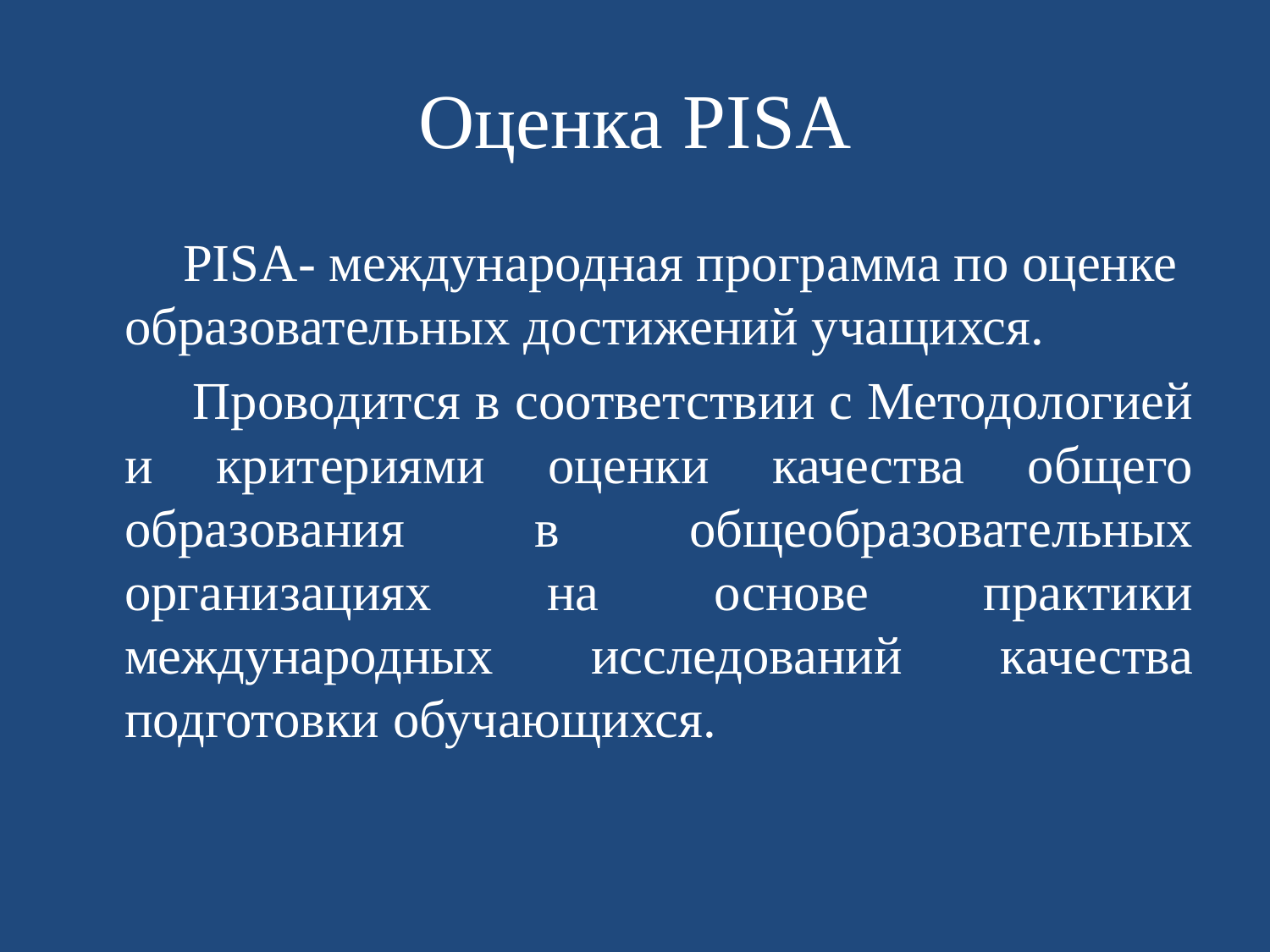

# Оценка PISA
        PISA- международная программа по оценке образовательных достижений учащихся.
        Проводится в соответствии с Методологией и критериями оценки качества общего образования в общеобразовательных организациях на основе практики международных исследований качества подготовки обучающихся.